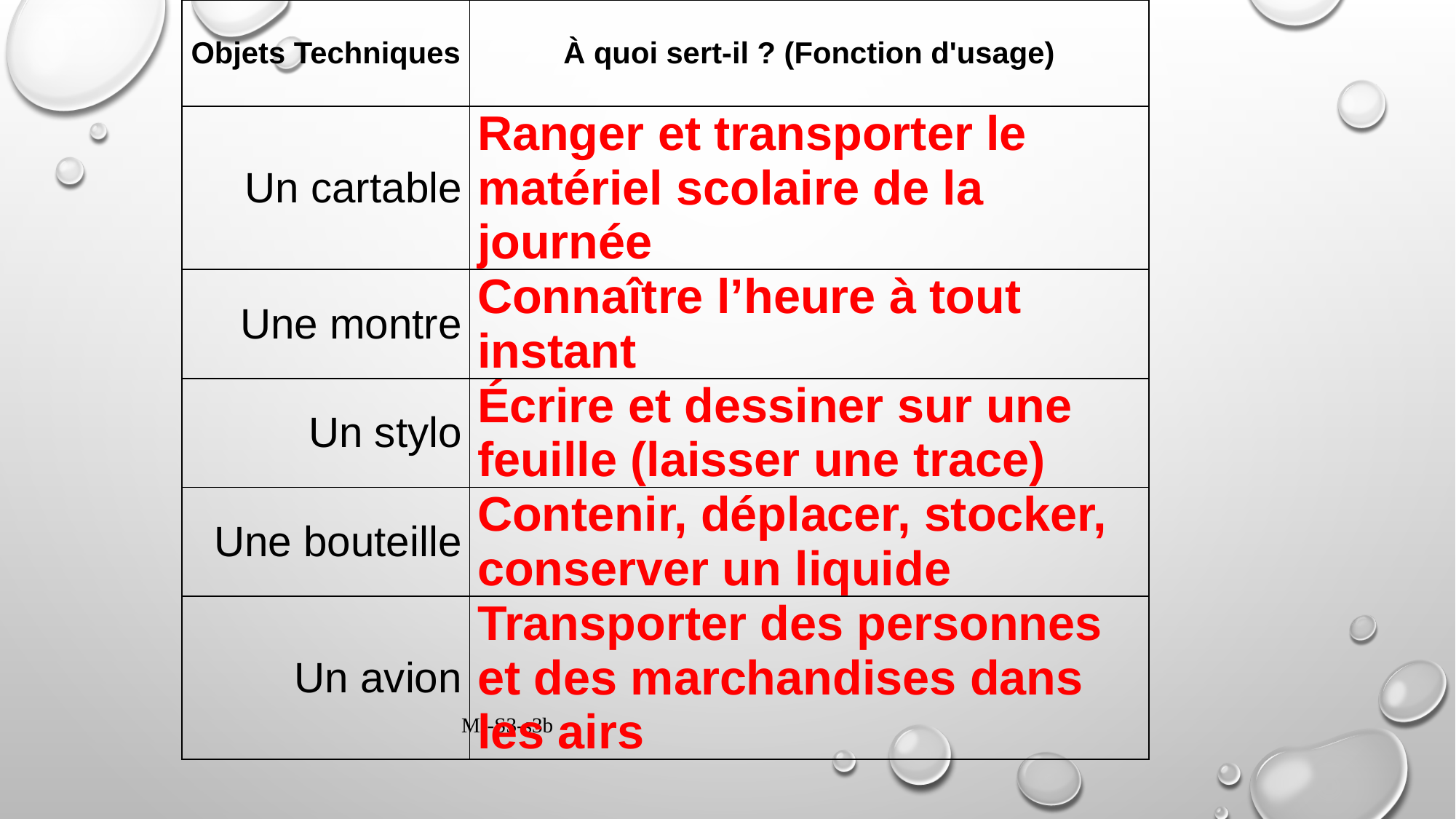

| Objets Techniques | À quoi sert-il ? (Fonction d'usage) |
| --- | --- |
| Un cartable | Ranger et transporter le matériel scolaire de la journée |
| Une montre | Connaître l’heure à tout instant |
| Un stylo | Écrire et dessiner sur une feuille (laisser une trace) |
| Une bouteille | Contenir, déplacer, stocker, conserver un liquide |
| Un avion | Transporter des personnes et des marchandises dans les airs |
MI-S3-s3b